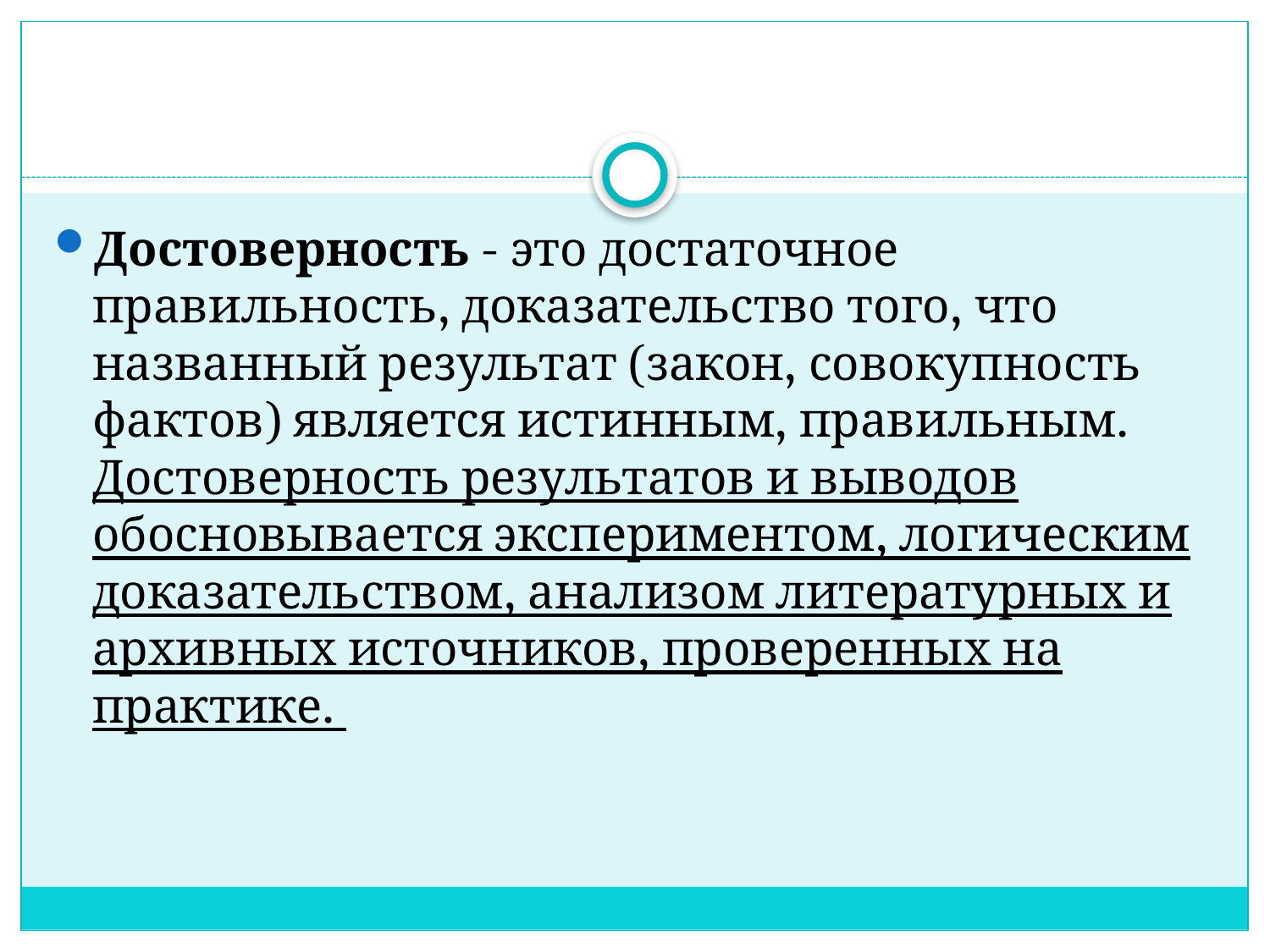

#
Достоверность - это достаточное правильность, доказательство того, что названный результат (закон, совокупность фактов) является истинным, правильным. Достоверность результатов и выводов обосновывается экспериментом, логическим доказательством, анализом литературных и архивных источников, проверенных на практике.